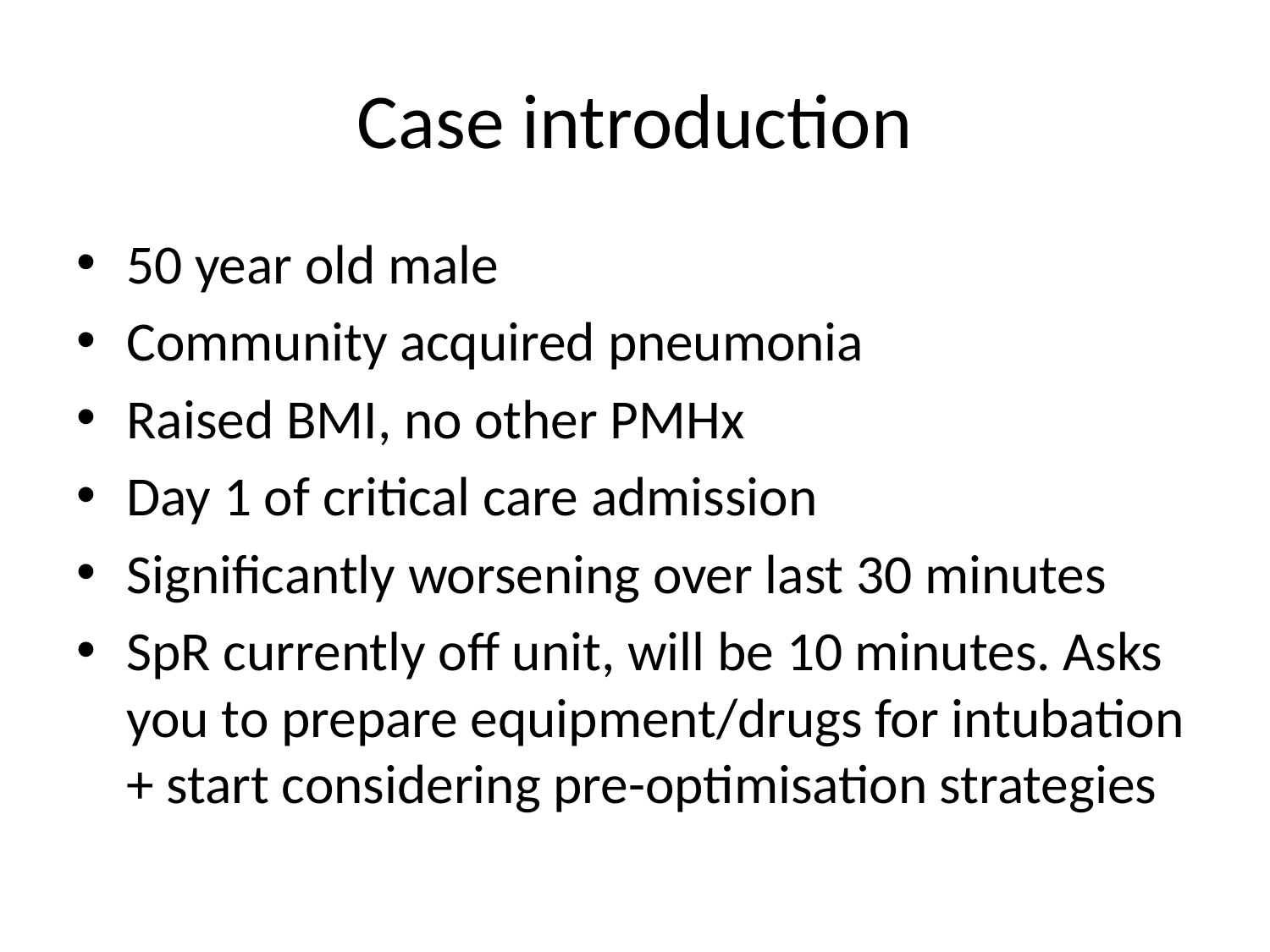

# Case introduction
50 year old male
Community acquired pneumonia
Raised BMI, no other PMHx
Day 1 of critical care admission
Significantly worsening over last 30 minutes
SpR currently off unit, will be 10 minutes. Asks you to prepare equipment/drugs for intubation + start considering pre-optimisation strategies